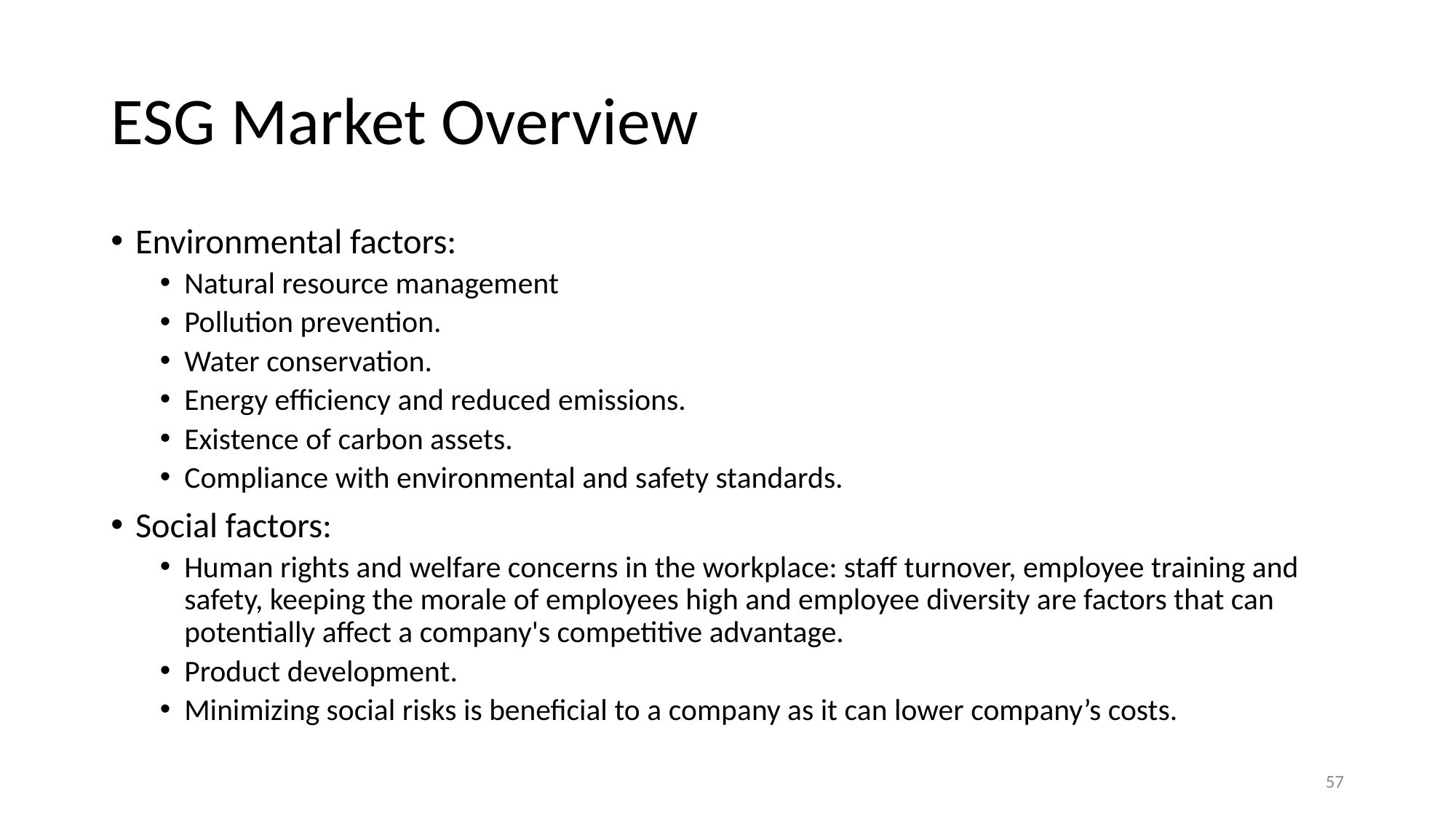

# ESG Market Overview
Environmental factors:
Natural resource management
Pollution prevention.
Water conservation.
Energy efficiency and reduced emissions.
Existence of carbon assets.
Compliance with environmental and safety standards.
Social factors:
Human rights and welfare concerns in the workplace: staff turnover, employee training and safety, keeping the morale of employees high and employee diversity are factors that can potentially affect a company's competitive advantage.
Product development.
Minimizing social risks is beneficial to a company as it can lower company’s costs.

57